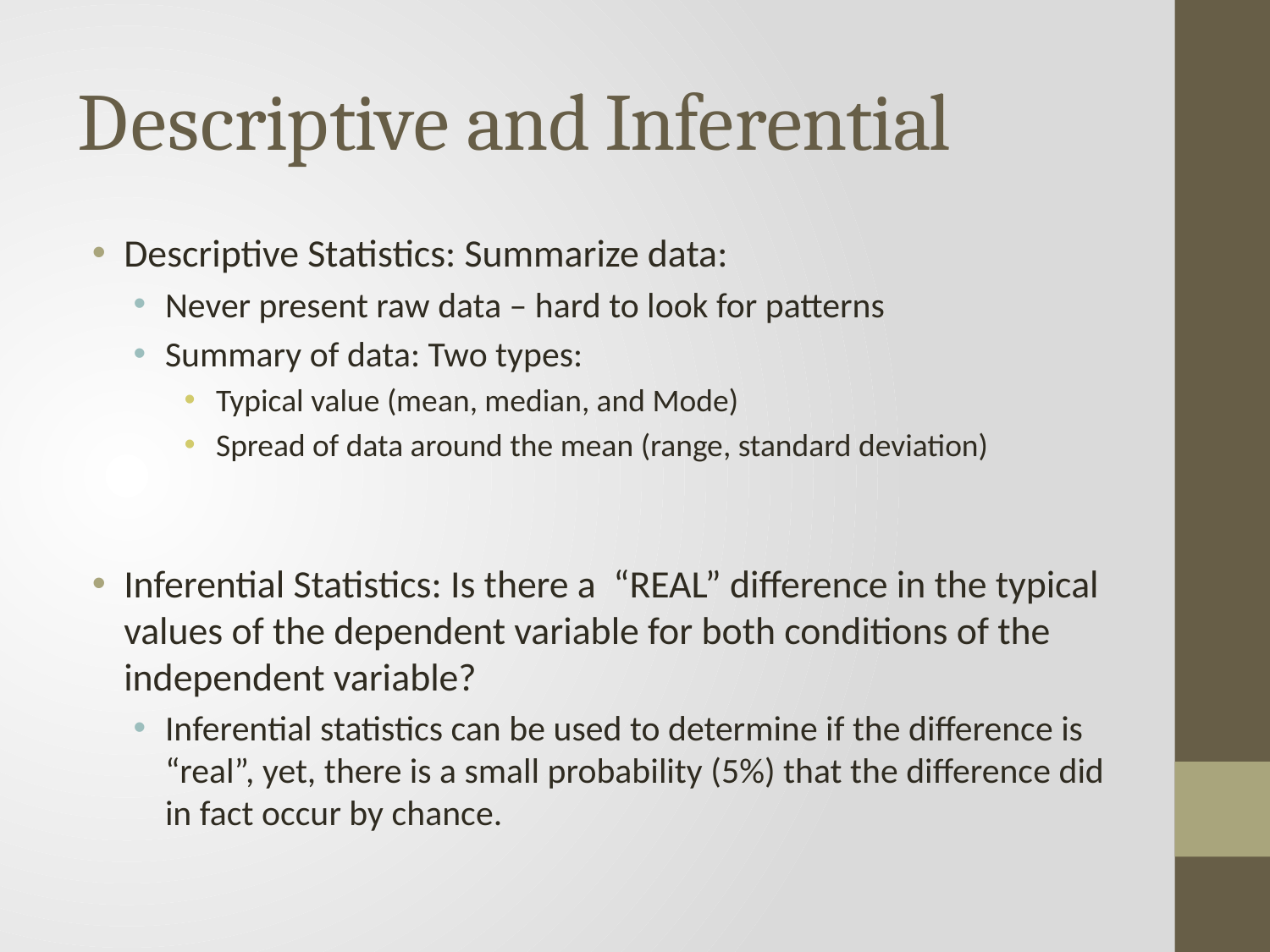

# Descriptive and Inferential
Descriptive Statistics: Summarize data:
Never present raw data – hard to look for patterns
Summary of data: Two types:
Typical value (mean, median, and Mode)
Spread of data around the mean (range, standard deviation)

Inferential Statistics: Is there a  “REAL” difference in the typical values of the dependent variable for both conditions of the independent variable?
Inferential statistics can be used to determine if the difference is “real”, yet, there is a small probability (5%) that the difference did in fact occur by chance.